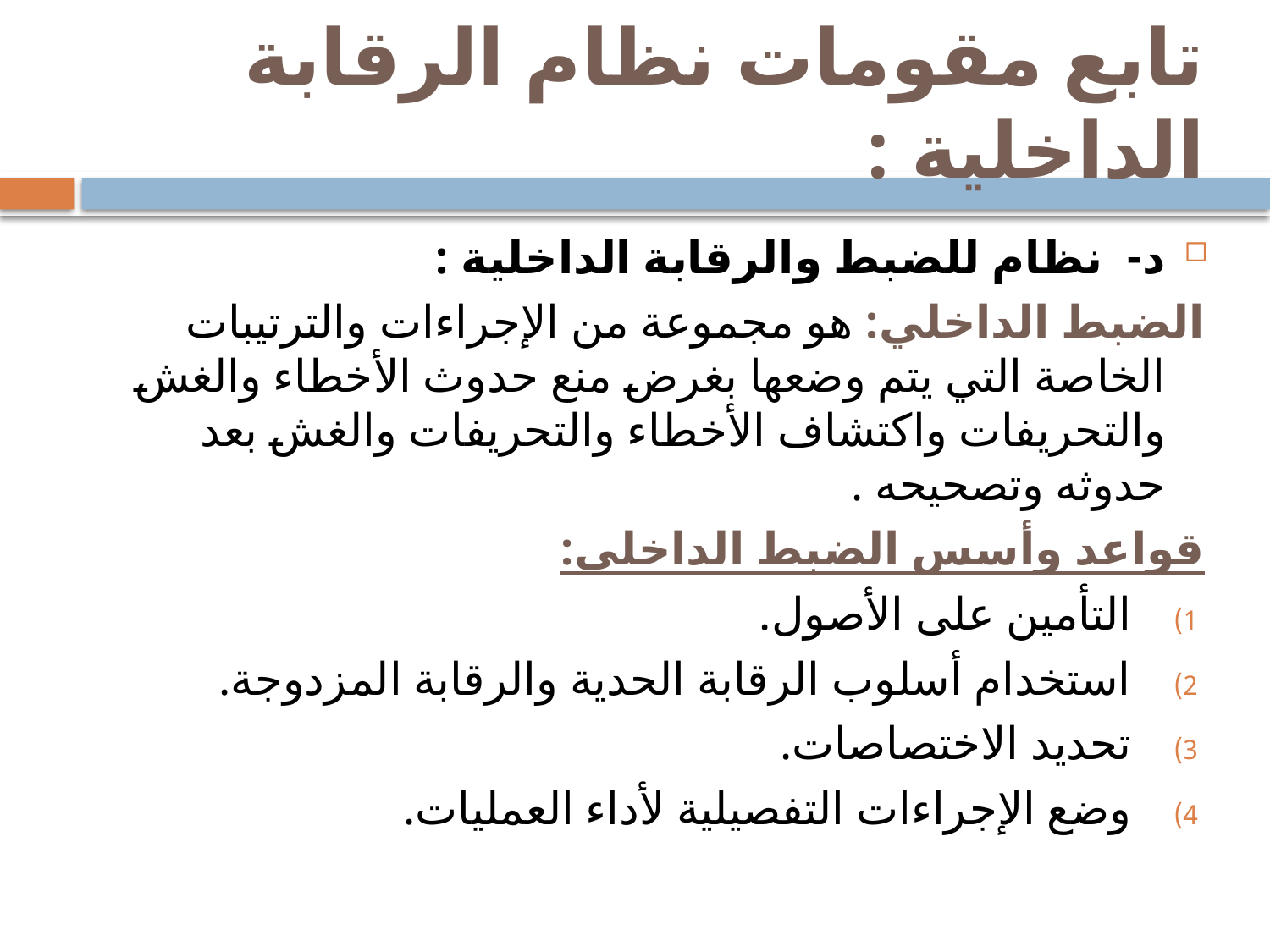

# تابع مقومات نظام الرقابة الداخلية :
د-  نظام للضبط والرقابة الداخلية :
الضبط الداخلي: هو مجموعة من الإجراءات والترتيبات الخاصة التي يتم وضعها بغرض منع حدوث الأخطاء والغش والتحريفات واكتشاف الأخطاء والتحريفات والغش بعد حدوثه وتصحيحه .
قواعد وأسس الضبط الداخلي:
التأمين على الأصول.
استخدام أسلوب الرقابة الحدية والرقابة المزدوجة.
تحديد الاختصاصات.
وضع الإجراءات التفصيلية لأداء العمليات.